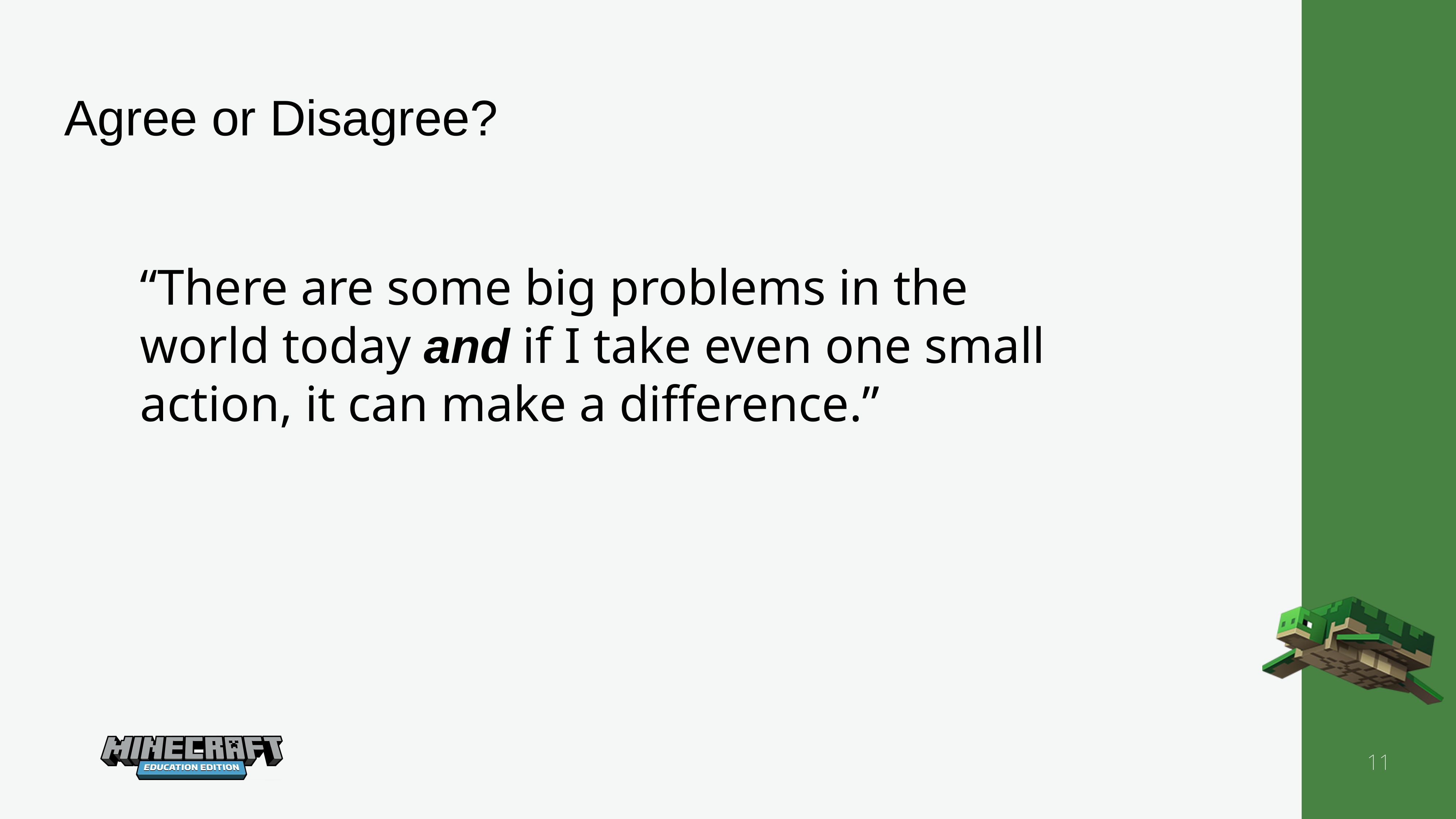

Agree or Disagree?

“There are some big problems in the world today and if I take even one small action, it can make a difference.”
11